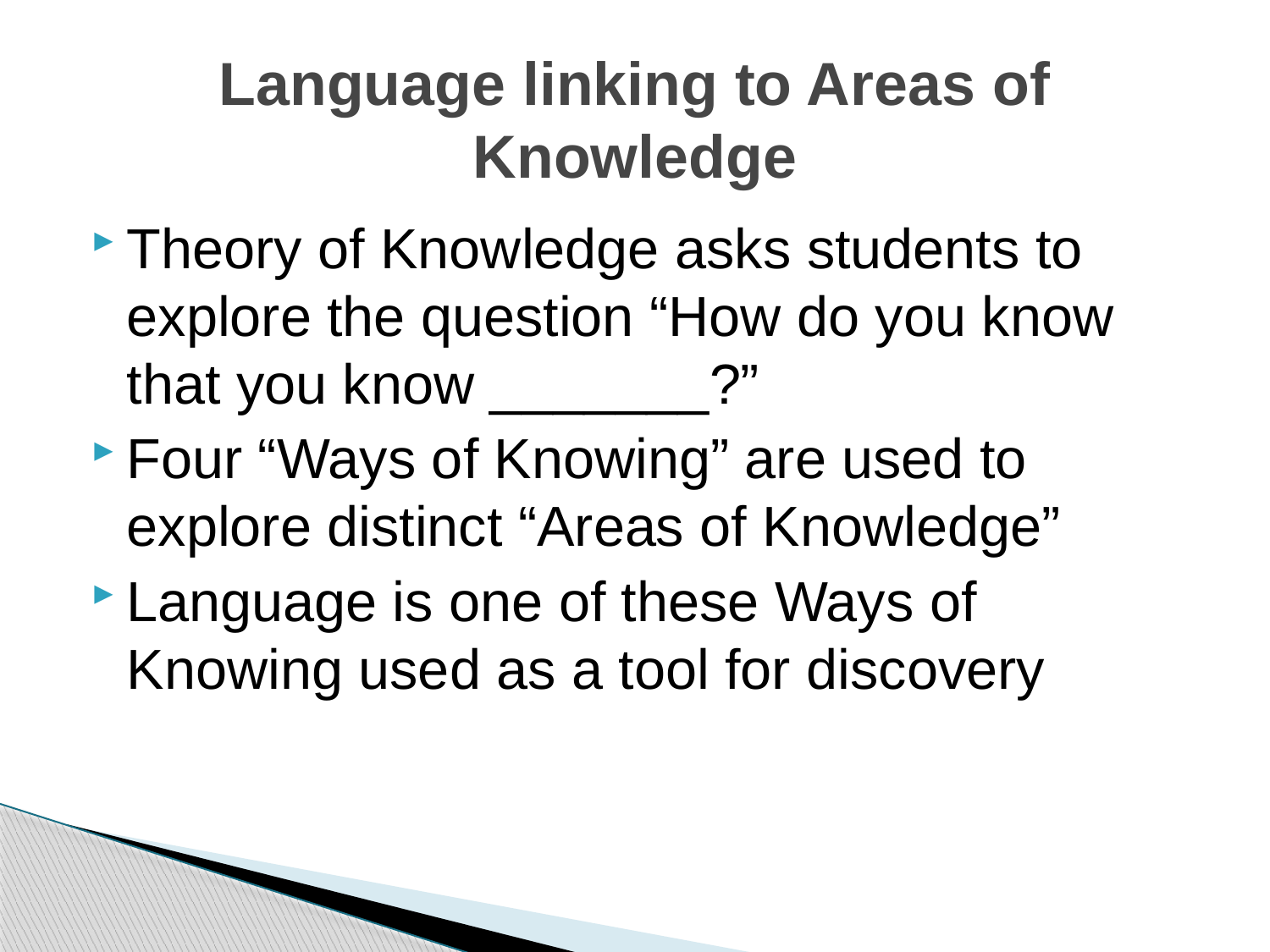

# Language linking to Areas of Knowledge
Theory of Knowledge asks students to explore the question “How do you know that you know _______?”
Four “Ways of Knowing” are used to explore distinct “Areas of Knowledge”
Language is one of these Ways of Knowing used as a tool for discovery